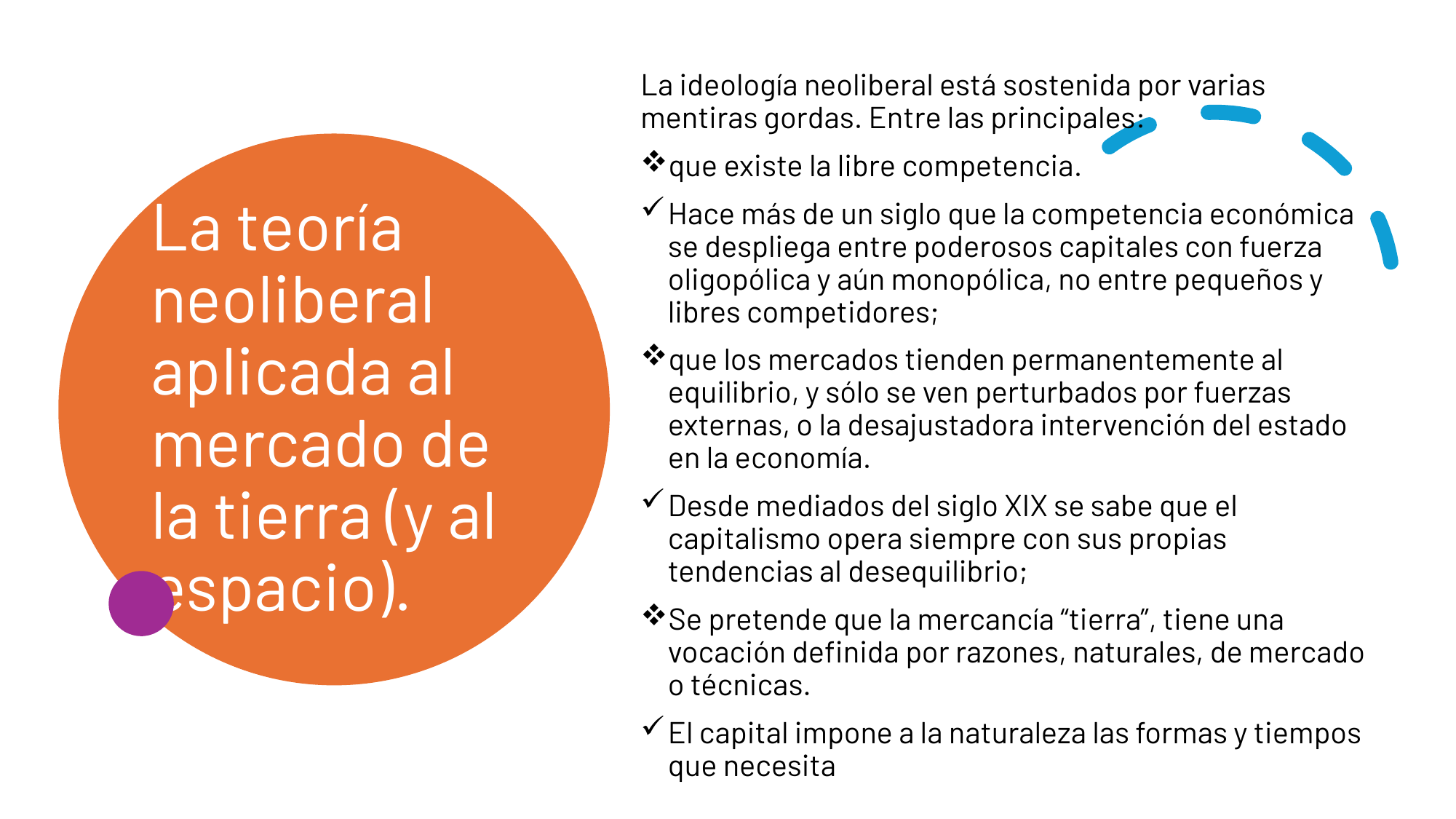

La ideología neoliberal está sostenida por varias mentiras gordas. Entre las principales:
que existe la libre competencia.
Hace más de un siglo que la competencia económica se despliega entre poderosos capitales con fuerza oligopólica y aún monopólica, no entre pequeños y libres competidores;
que los mercados tienden permanentemente al equilibrio, y sólo se ven perturbados por fuerzas externas, o la desajustadora intervención del estado en la economía.
Desde mediados del siglo XIX se sabe que el capitalismo opera siempre con sus propias tendencias al desequilibrio;
Se pretende que la mercancía “tierra”, tiene una vocación definida por razones, naturales, de mercado o técnicas.
El capital impone a la naturaleza las formas y tiempos que necesita

# La teoría neoliberal aplicada al mercado de la tierra (y al espacio).